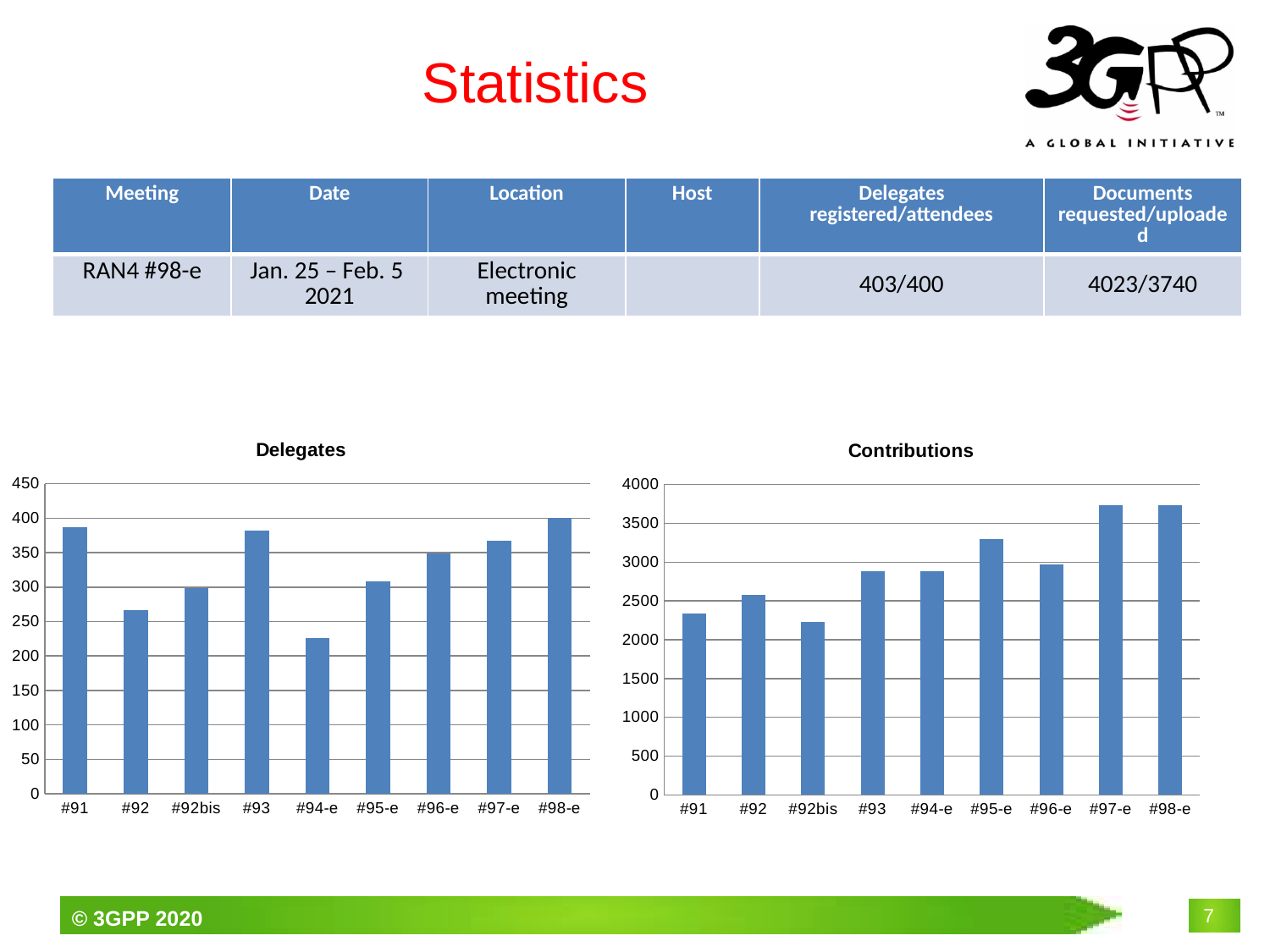

# Statistics
| Meeting | Date | Location | Host | Delegates registered/attendees | Documents requested/uploaded |
| --- | --- | --- | --- | --- | --- |
| RAN4 #98-e | Jan. 25 – Feb. 5 2021 | Electronic meeting |  | 403/400 | 4023/3740 |

### Chart:

| Category | Delegates |
|---|---|
| #91 | 387.0 |
| #92 | 266.0 |
| #92bis | 298.0 |
| #93 | 382.0 |
| #94-e | 226.0 |
| #95-e | 308.0 |
| #96-e | 349.0 |
| #97-e | 367.0 |
| #98-e | 400.0 |

### Chart:

| Category | Contributions |
|---|---|
| #91 | 2337.0 |
| #92 | 2576.0 |
| #92bis | 2230.0 |
| #93 | 2886.0 |
| #94-e | 2883.0 |
| #95-e | 3297.0 |
| #96-e | 2971.0 |
| #97-e | 3736.0 |
| #98-e | 3740.0 |